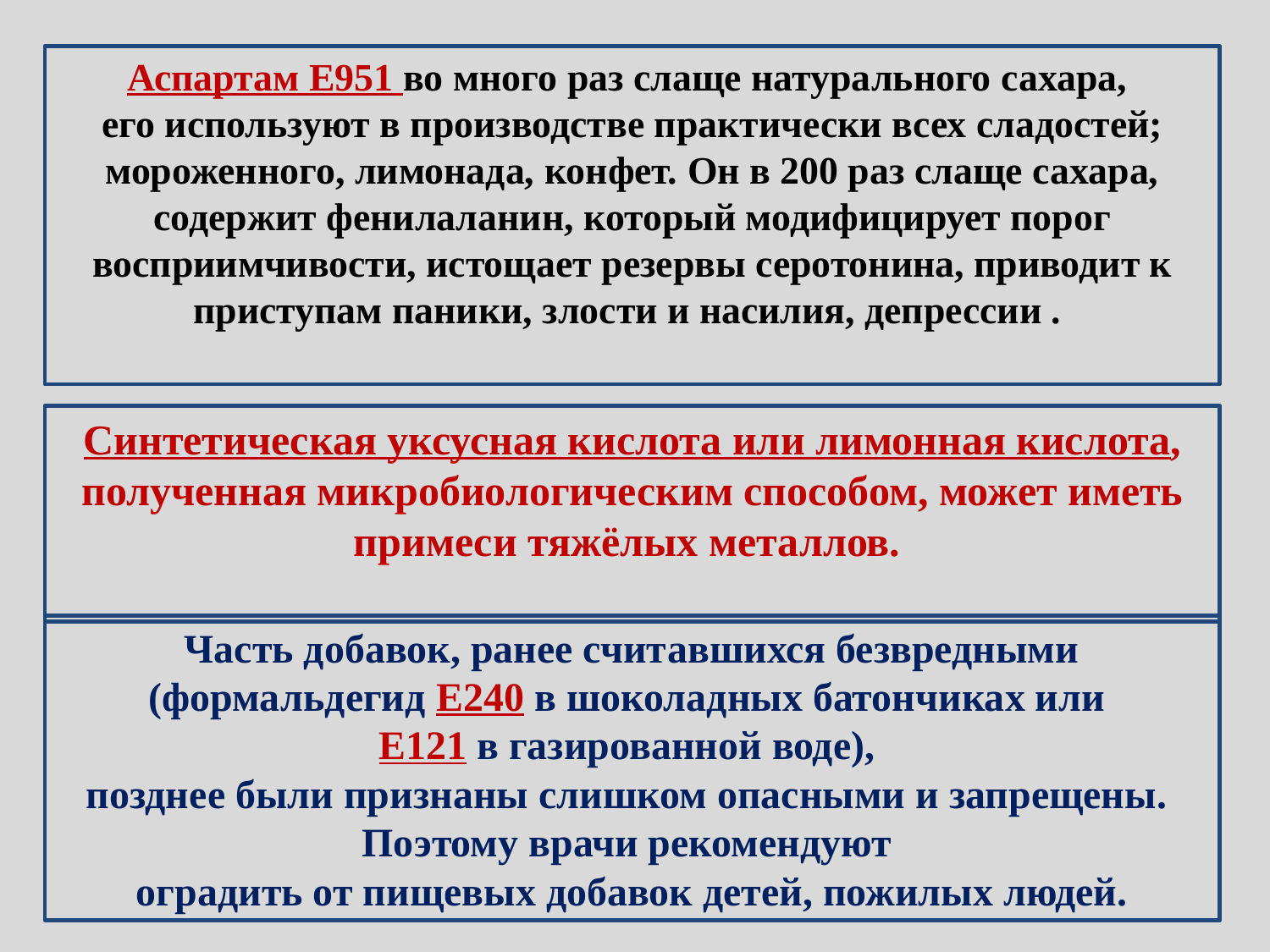

Аспартам Е951 во много раз слаще натурального сахара,
его используют в производстве практически всех сладостей; мороженного, лимонада, конфет. Он в 200 раз слаще сахара, содержит фенилаланин, который модифицирует порог восприимчивости, истощает резервы серотонина, приводит к приступам паники, злости и насилия, депрессии .
Синтетическая уксусная кислота или лимонная кислота, полученная микробиологическим способом, может иметь примеси тяжёлых металлов.
Часть добавок, ранее считавшихся безвредными (формальдегид E240 в шоколадных батончиках или
E121 в газированной воде),
позднее были признаны слишком опасными и запрещены.
Поэтому врачи рекомендуют
оградить от пищевых добавок детей, пожилых людей.